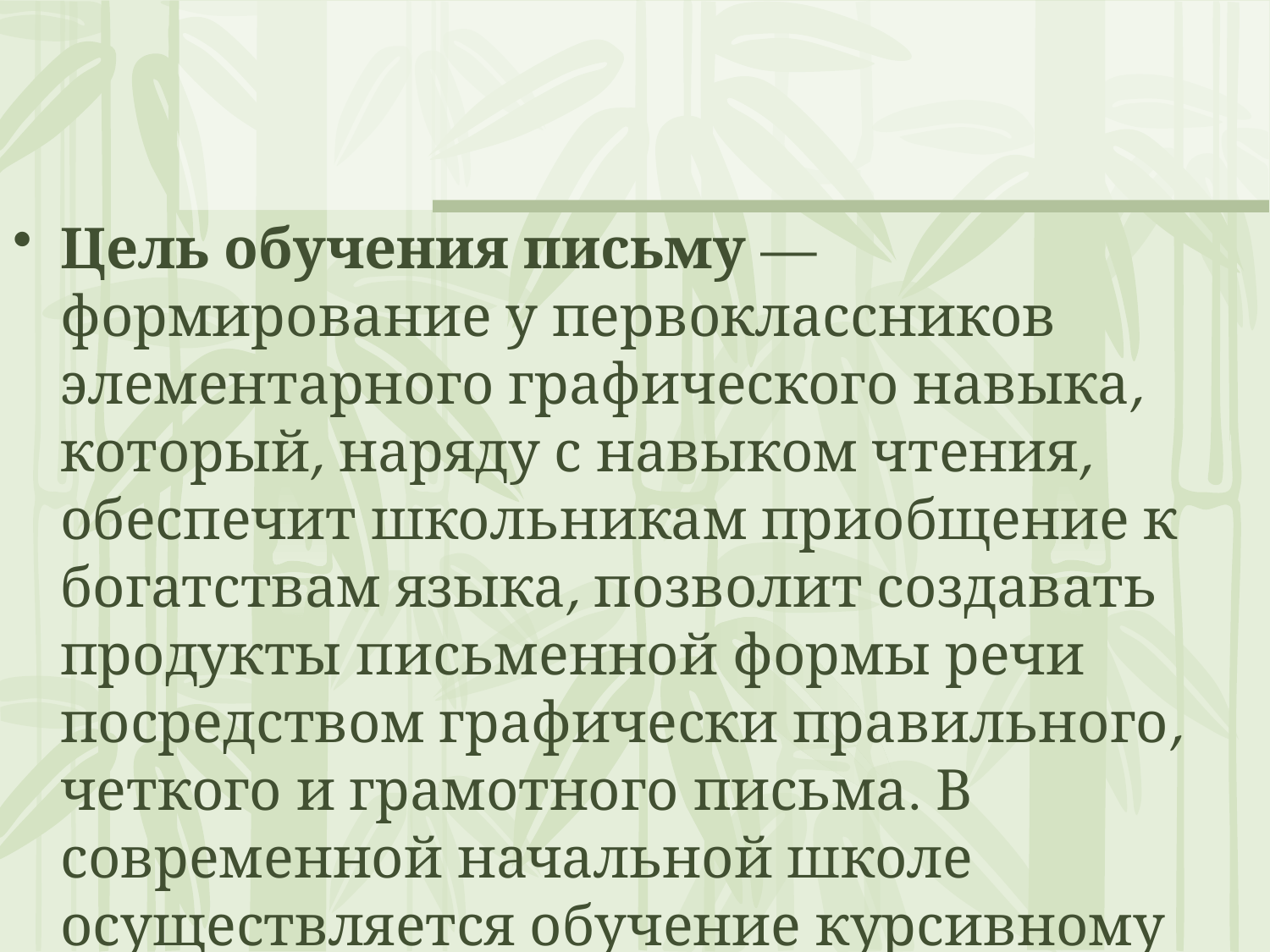

#
Цель обучения письму — формирование у первоклассников элементарного графического навыка, который, наряду с навыком чтения, обеспечит школьникам приобщение к богатствам языка, позволит создавать продукты письменной формы речи посредством графически правильного, четкого и грамотного письма. В современной начальной школе осуществляется обучение курсивному письму.